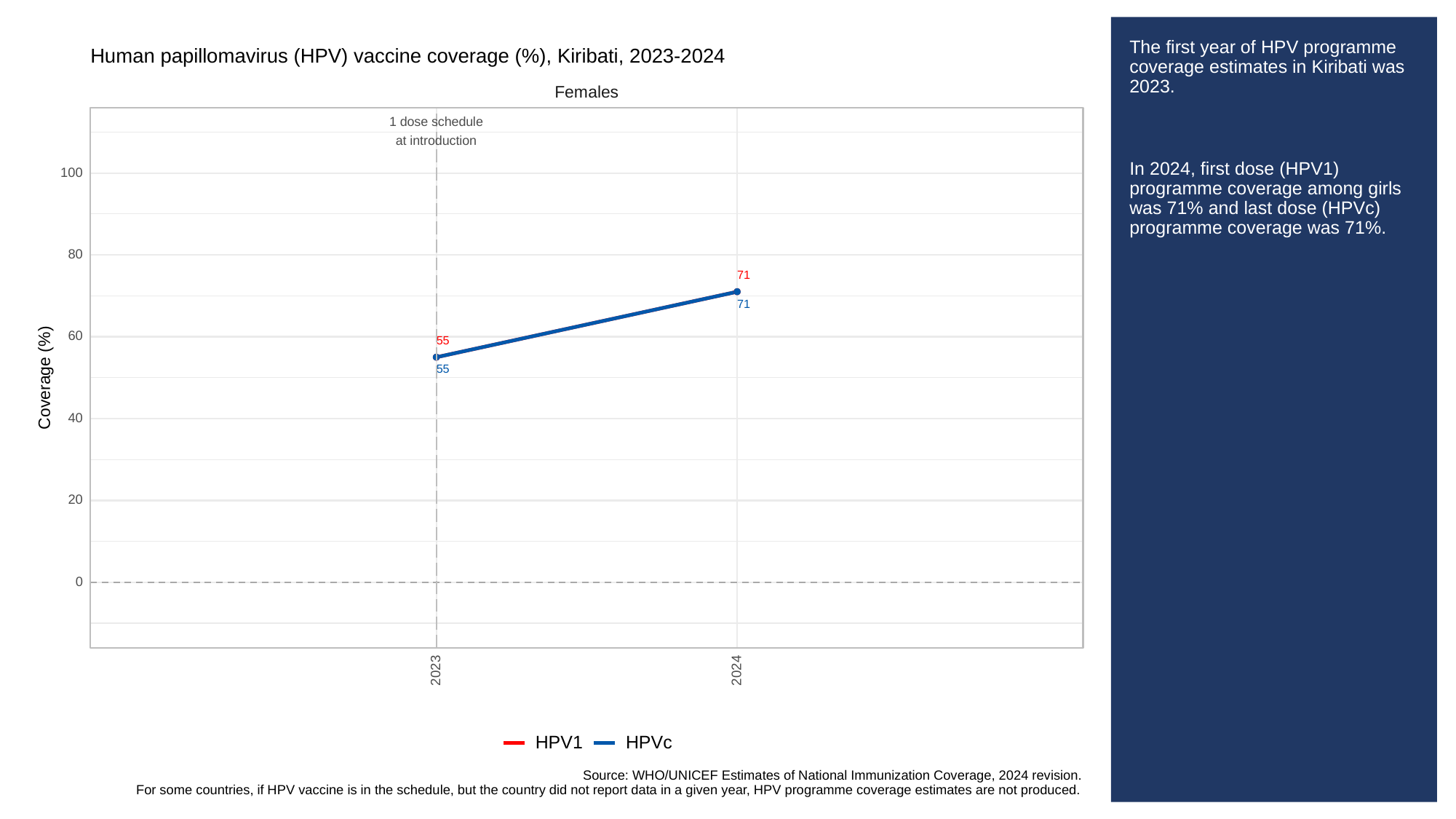

# The first year of HPV programme coverage estimates in Kiribati was 2023.

In 2024, first dose (HPV1) programme coverage among girls was 71% and last dose (HPVc) programme coverage was 71%.

Human papillomavirus (HPV) vaccine coverage (%), Kiribati, 2023-2024
Females

1 dose schedule

at introduction
100

80

71

71
60

55

55
Coverage (%)

40

20

0

2023
2024
HPVc
HPV1

Source: WHO/UNICEF Estimates of National Immunization Coverage, 2024 revision.
For some countries, if HPV vaccine is in the schedule, but the country did not report data in a given year, HPV programme coverage estimates are not produced.